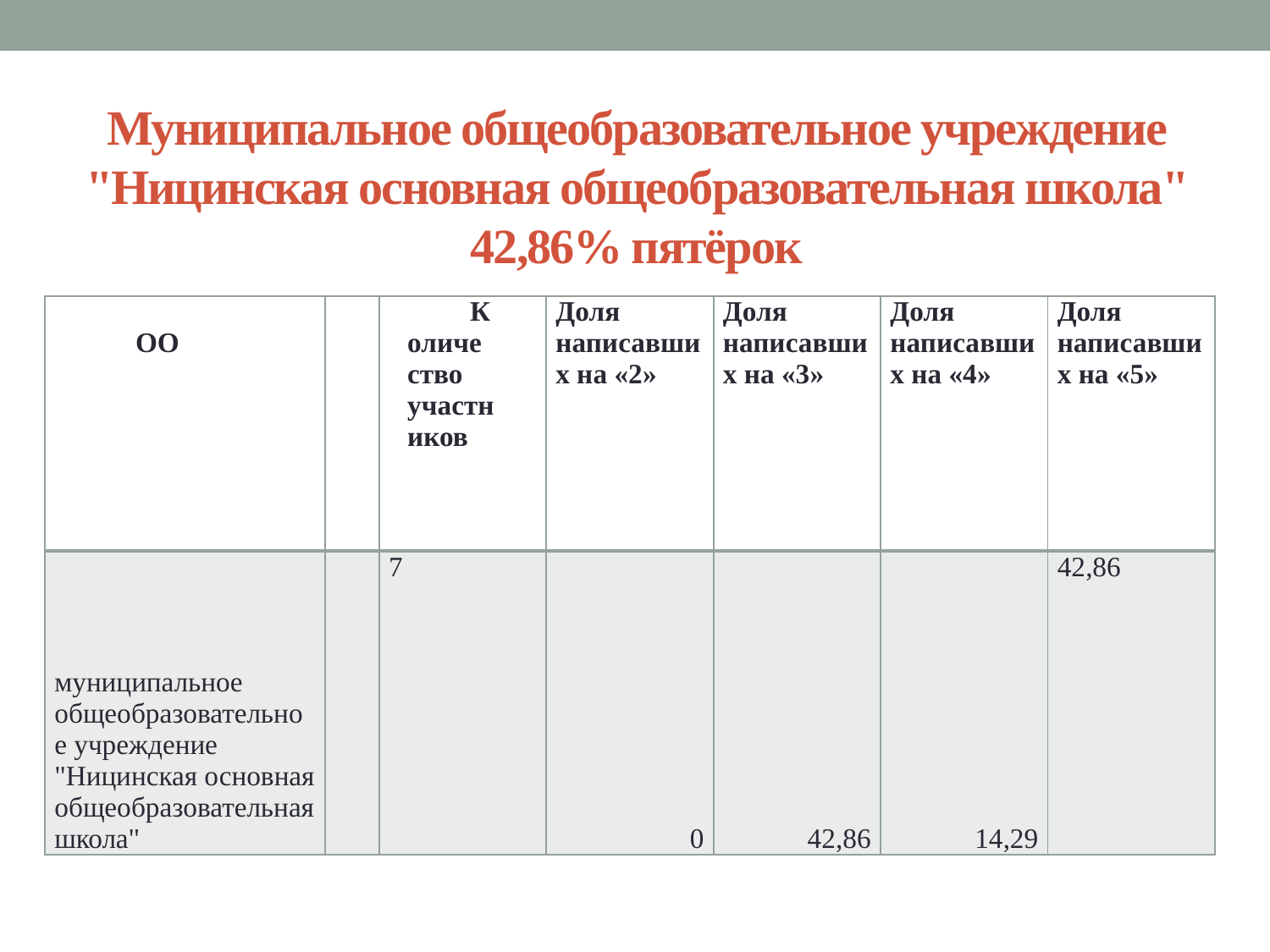

# Муниципальное общеобразовательное учреждение "Ницинская основная общеобразовательная школа" 42,86% пятёрок

| ОО |  | Количество участников | Доля написавших на «2» | Доля написавших на «3» | Доля написавших на «4» | Доля написавших на «5» |
| --- | --- | --- | --- | --- | --- | --- |
| муниципальное общеобразовательное учреждение "Ницинская основная общеобразовательная школа" |  | 7 | 0 | 42,86 | 14,29 | 42,86 |